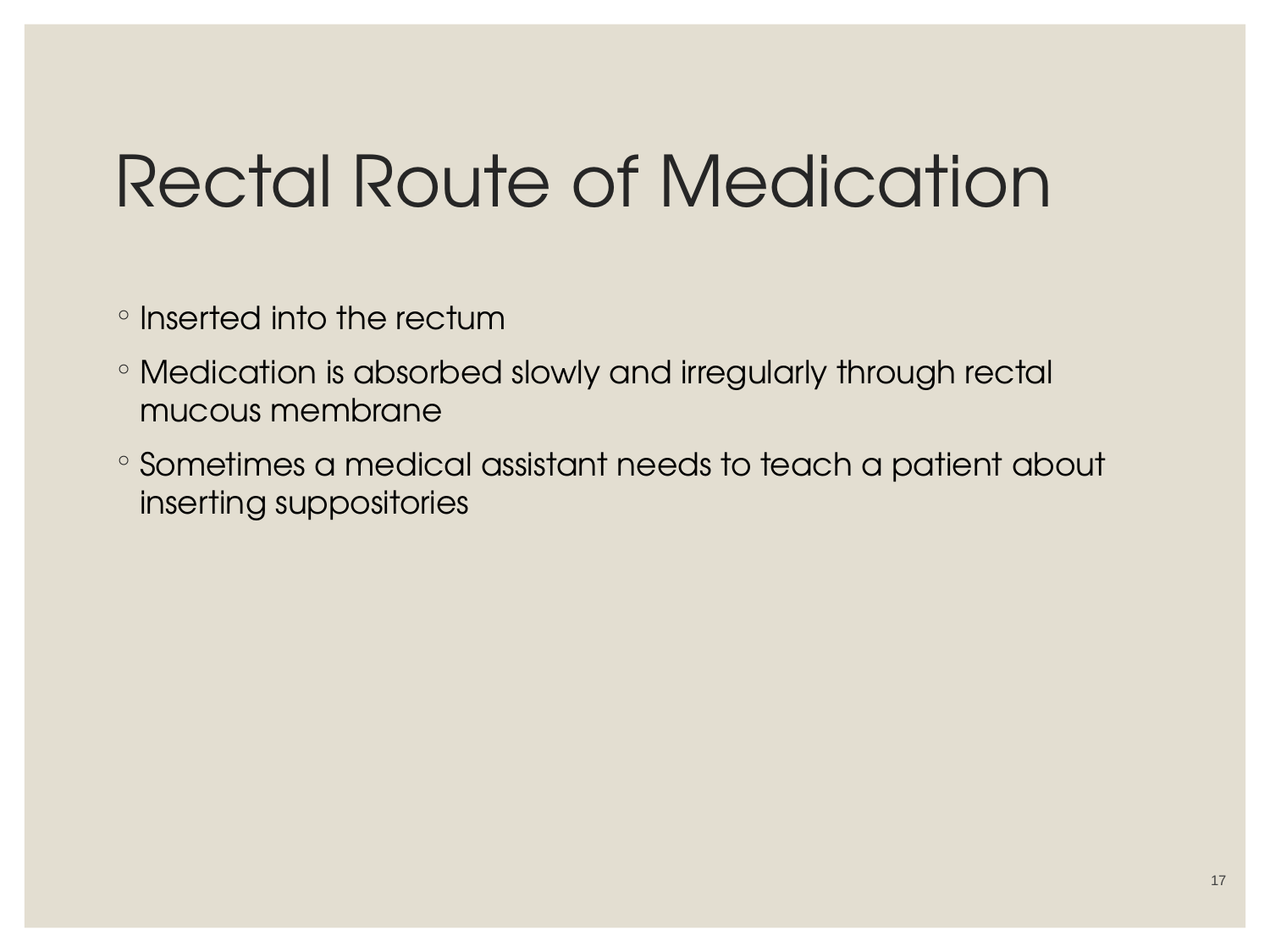

# Rectal Route of Medication
Inserted into the rectum
Medication is absorbed slowly and irregularly through rectal mucous membrane
Sometimes a medical assistant needs to teach a patient about inserting suppositories
 17